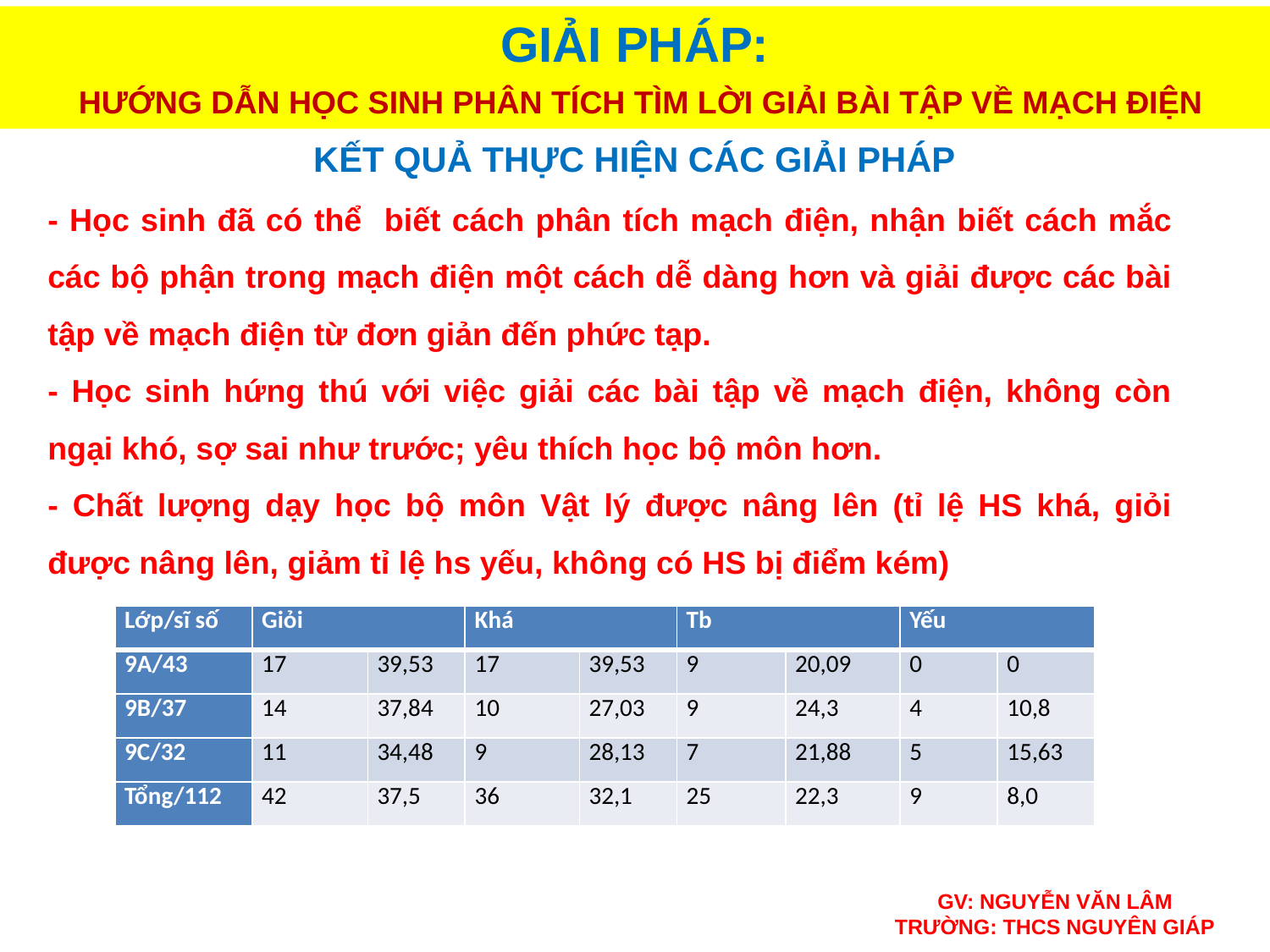

GIẢI PHÁP:
 HƯỚNG DẪN HỌC SINH PHÂN TÍCH TÌM LỜI GIẢI BÀI TẬP VỀ MẠCH ĐIỆN
KẾT QUẢ THỰC HIỆN CÁC GIẢI PHÁP
- Học sinh đã có thể  biết cách phân tích mạch điện, nhận biết cách mắc các bộ phận trong mạch điện một cách dễ dàng hơn và giải được các bài tập về mạch điện từ đơn giản đến phức tạp.
- Học sinh hứng thú với việc giải các bài tập về mạch điện, không còn ngại khó, sợ sai như trước; yêu thích học bộ môn hơn.
- Chất lượng dạy học bộ môn Vật lý được nâng lên (tỉ lệ HS khá, giỏi được nâng lên, giảm tỉ lệ hs yếu, không có HS bị điểm kém)

| Lớp/sĩ số | Giỏi |  | Khá |  | Tb |  | Yếu |  |
| --- | --- | --- | --- | --- | --- | --- | --- | --- |
| 9A/43 | 17 | 39,53 | 17 | 39,53 | 9 | 20,09 | 0 | 0 |
| 9B/37 | 14 | 37,84 | 10 | 27,03 | 9 | 24,3 | 4 | 10,8 |
| 9C/32 | 11 | 34,48 | 9 | 28,13 | 7 | 21,88 | 5 | 15,63 |
| Tổng/112 | 42 | 37,5 | 36 | 32,1 | 25 | 22,3 | 9 | 8,0 |
GV: NGUYỄN VĂN LÂM
TRƯỜNG: THCS NGUYÊN GIÁP